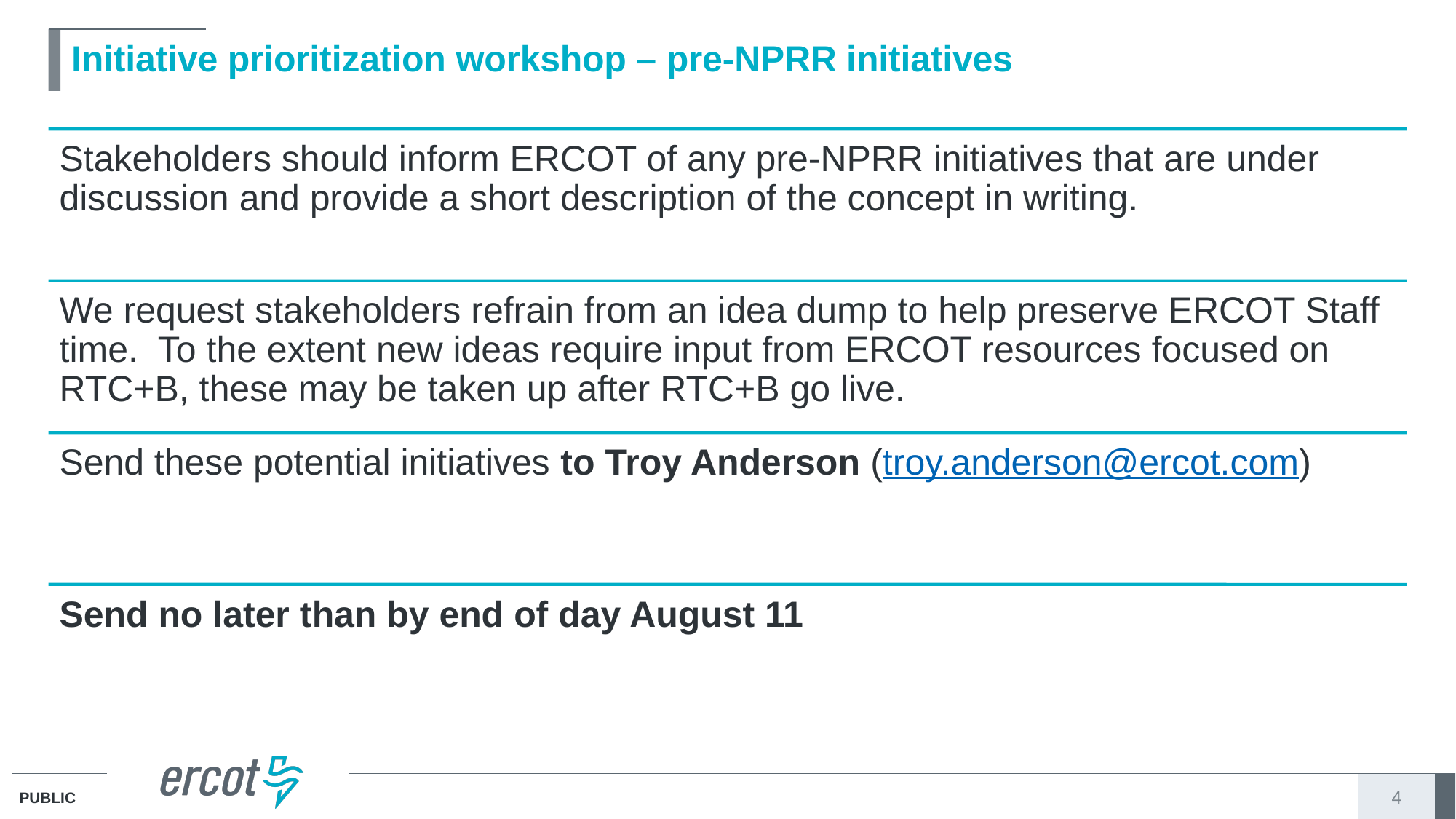

# Initiative prioritization workshop – pre-NPRR initiatives
Stakeholders should inform ERCOT of any pre-NPRR initiatives that are under discussion and provide a short description of the concept in writing.
We request stakeholders refrain from an idea dump to help preserve ERCOT Staff time.  To the extent new ideas require input from ERCOT resources focused on RTC+B, these may be taken up after RTC+B go live.
Send these potential initiatives to Troy Anderson (troy.anderson@ercot.com)
Send no later than by end of day August 11
4